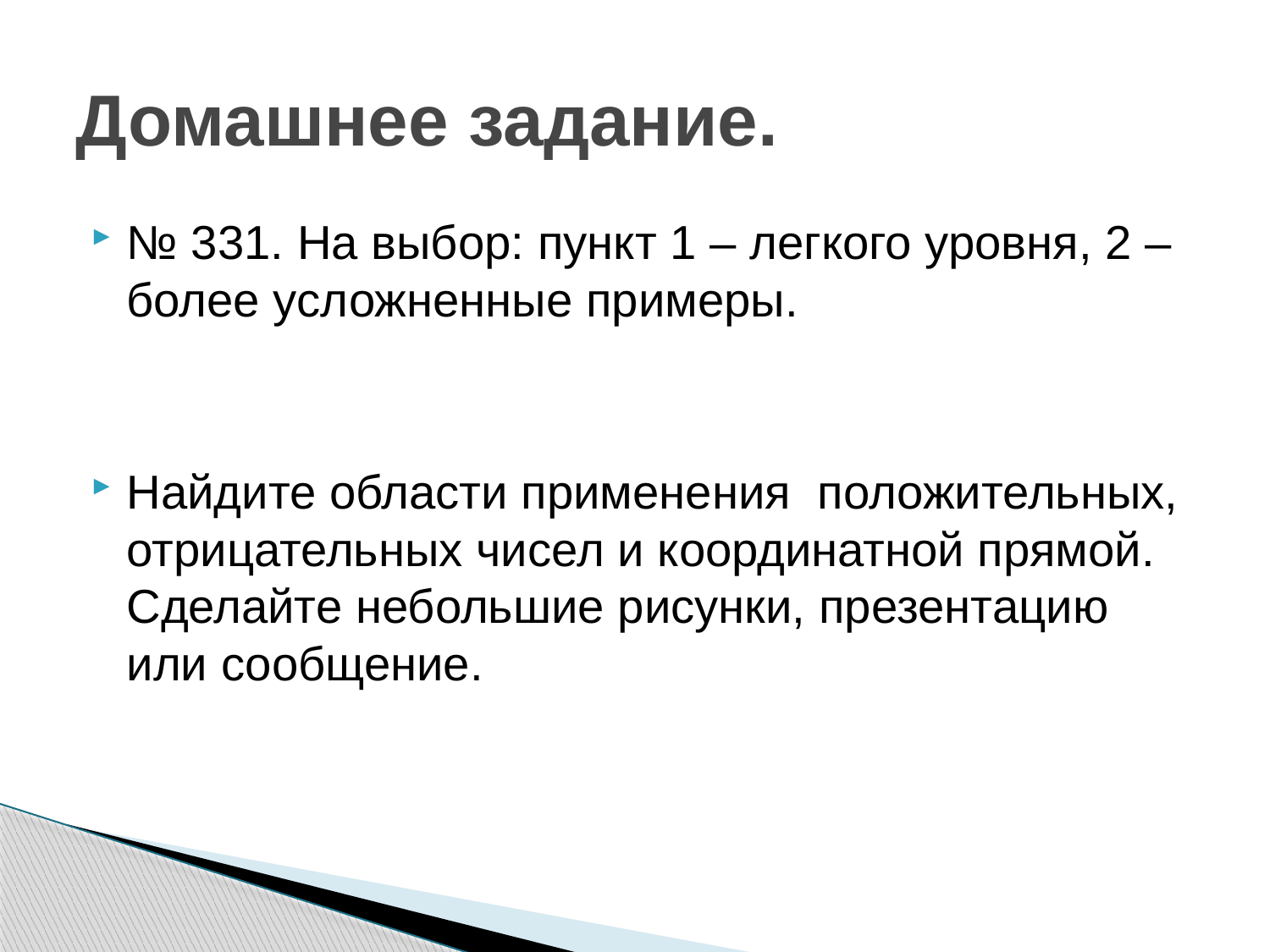

# Домашнее задание.
№ 331. На выбор: пункт 1 – легкого уровня, 2 – более усложненные примеры.

Найдите области применения  положительных, отрицательных чисел и координатной прямой.  Сделайте небольшие рисунки, презентацию или сообщение.